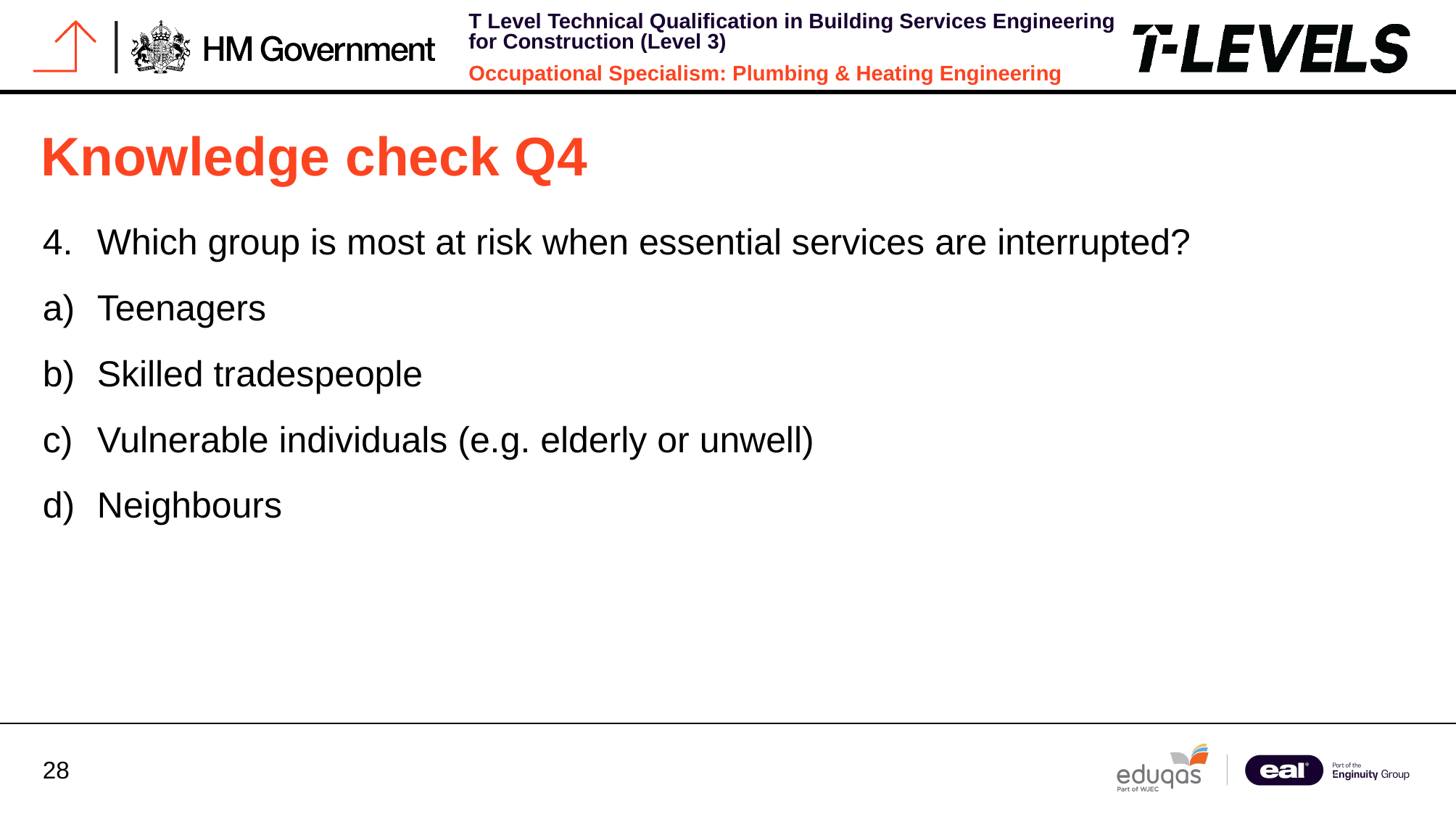

# Knowledge check Q4
Which group is most at risk when essential services are interrupted?
Teenagers
Skilled tradespeople
Vulnerable individuals (e.g. elderly or unwell)
Neighbours